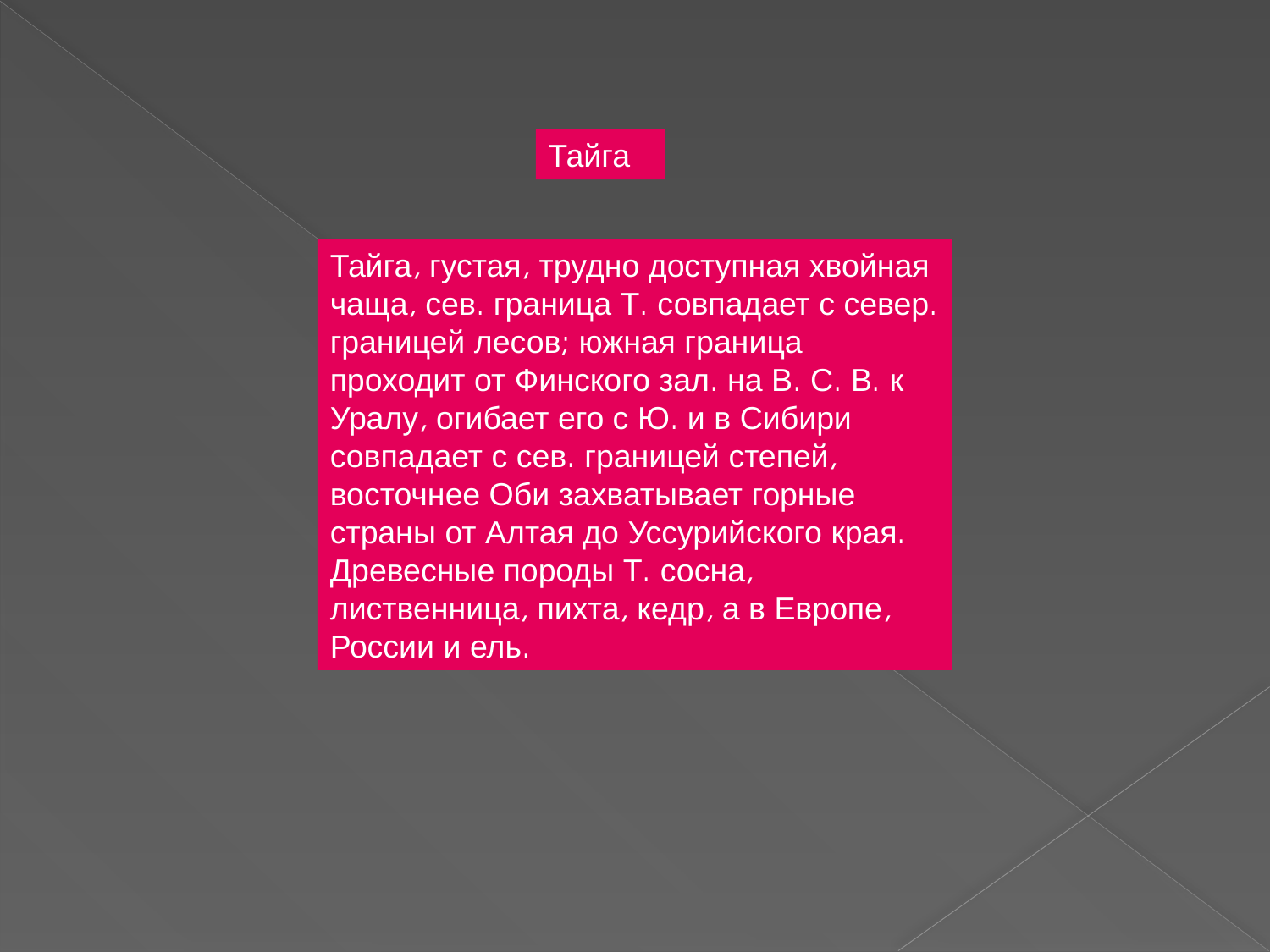

Тайга
Тайга, густая, трудно доступная хвойная чаща, сев. граница Т. совпадает с север. границей лесов; южная граница проходит от Финского зал. на В. С. В. к Уралу, огибает его с Ю. и в Сибири совпадает с сев. границей степей, восточнее Оби захватывает горные страны от Алтая до Уссурийского края. Древесные породы Т. сосна, лиственница, пихта, кедр, а в Европе, России и ель.